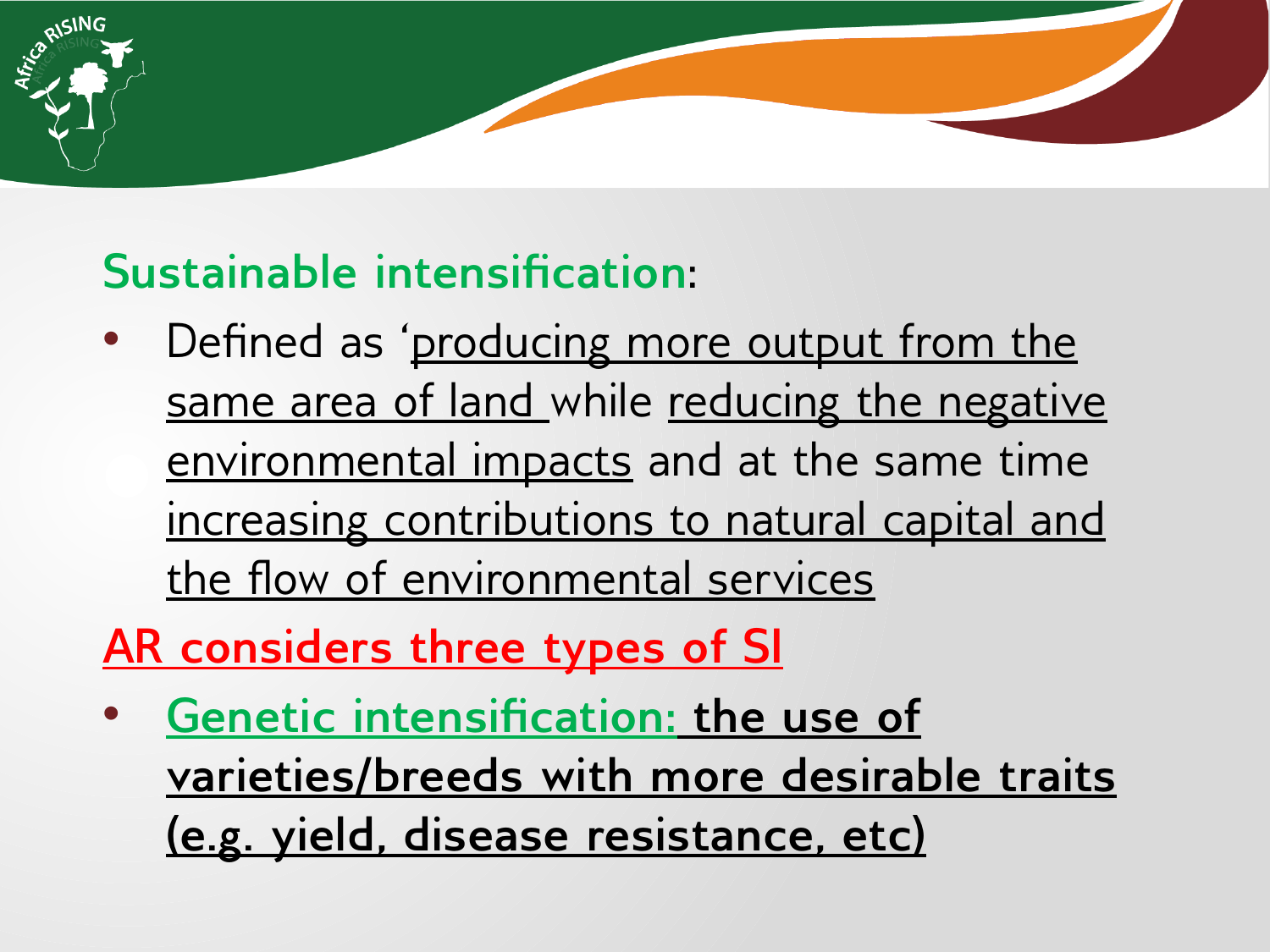

Sustainable intensification:
Defined as ‘producing more output from the same area of land while reducing the negative environmental impacts and at the same time increasing contributions to natural capital and the flow of environmental services
AR considers three types of SI
Genetic intensification: the use of varieties/breeds with more desirable traits (e.g. yield, disease resistance, etc)